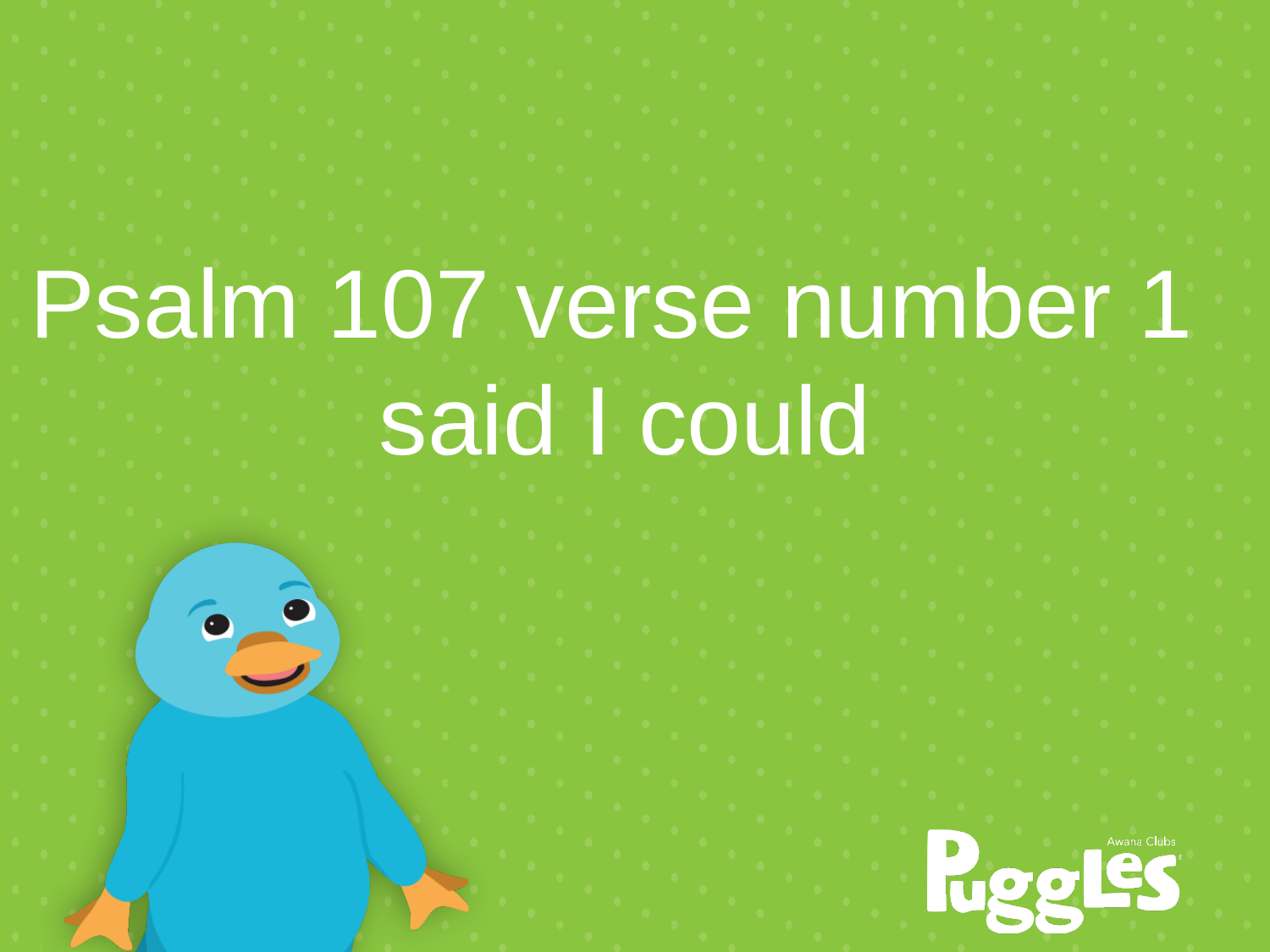

# Psalm 107 verse number 1 said I could